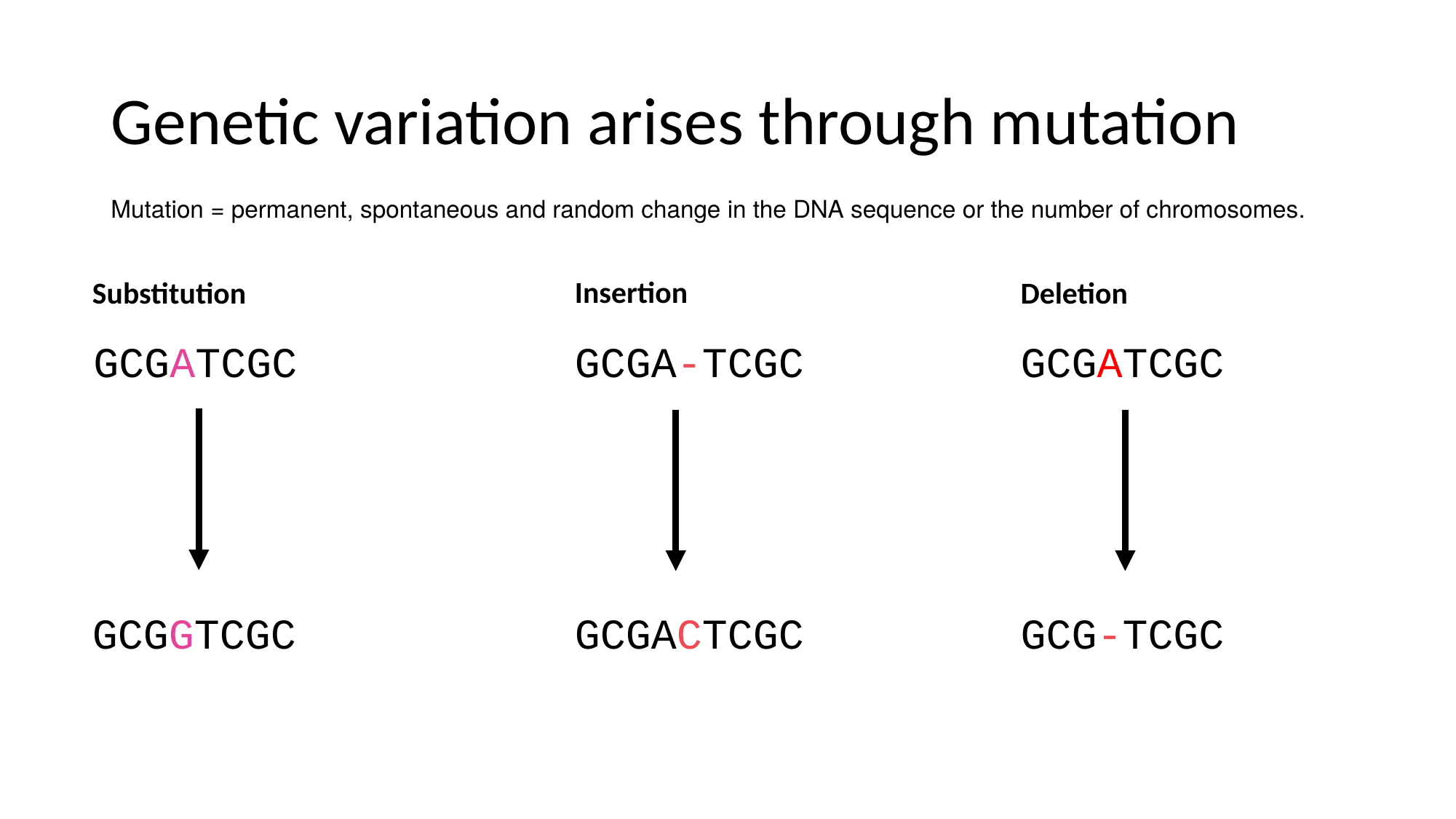

# Genetic variation arises through mutation
Mutation = permanent, spontaneous and random change in the DNA sequence or the number of chromosomes.
Insertion
Substitution

Deletion
GCGATCGC
GCGA-TCGC
GCGATCGC
GCGACTCGC
GCG-TCGC
GCGGTCGC